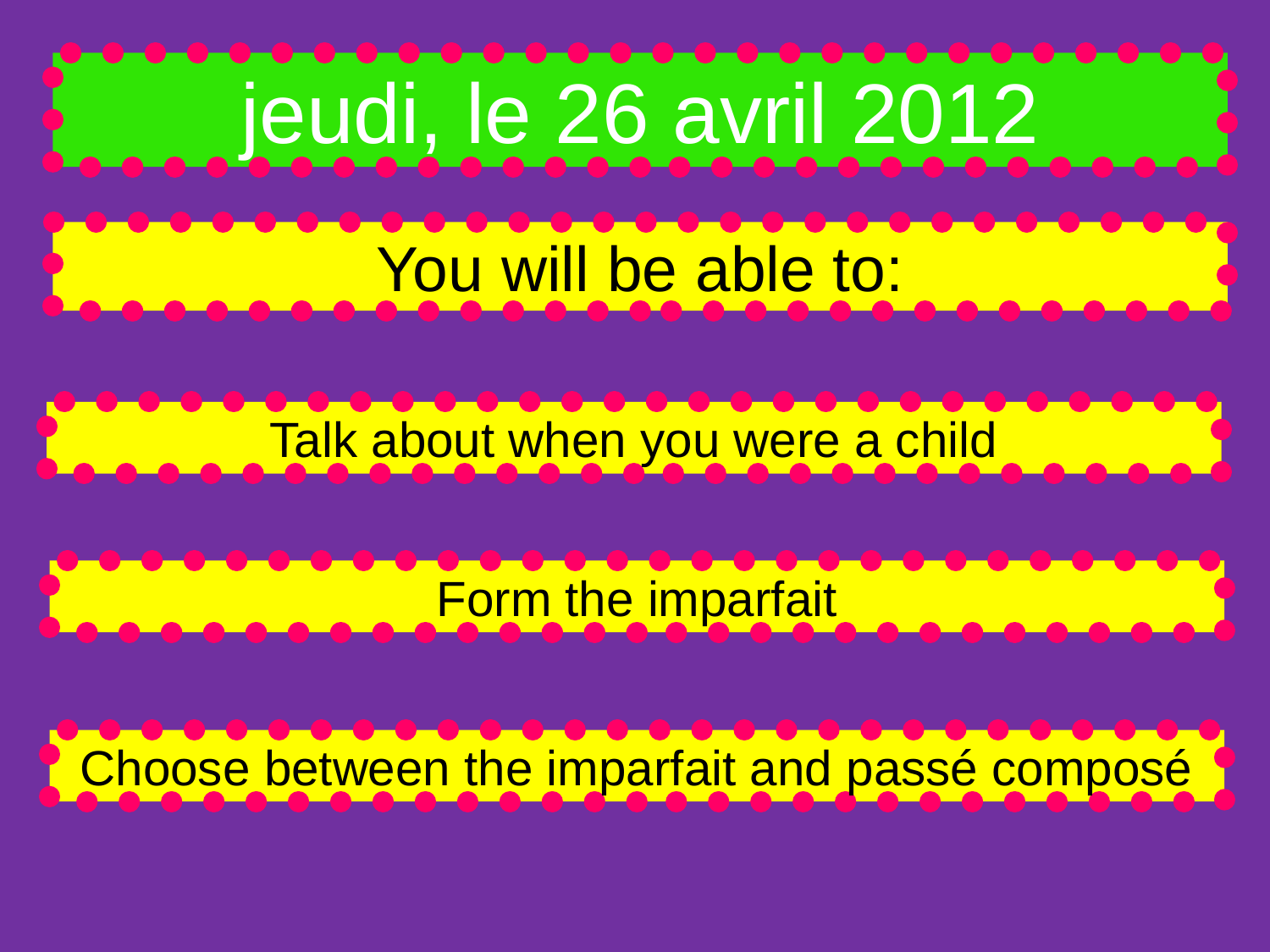

jeudi, le 26 avril 2012
You will be able to:
Talk about when you were a child
Form the imparfait
Choose between the imparfait and passé composé